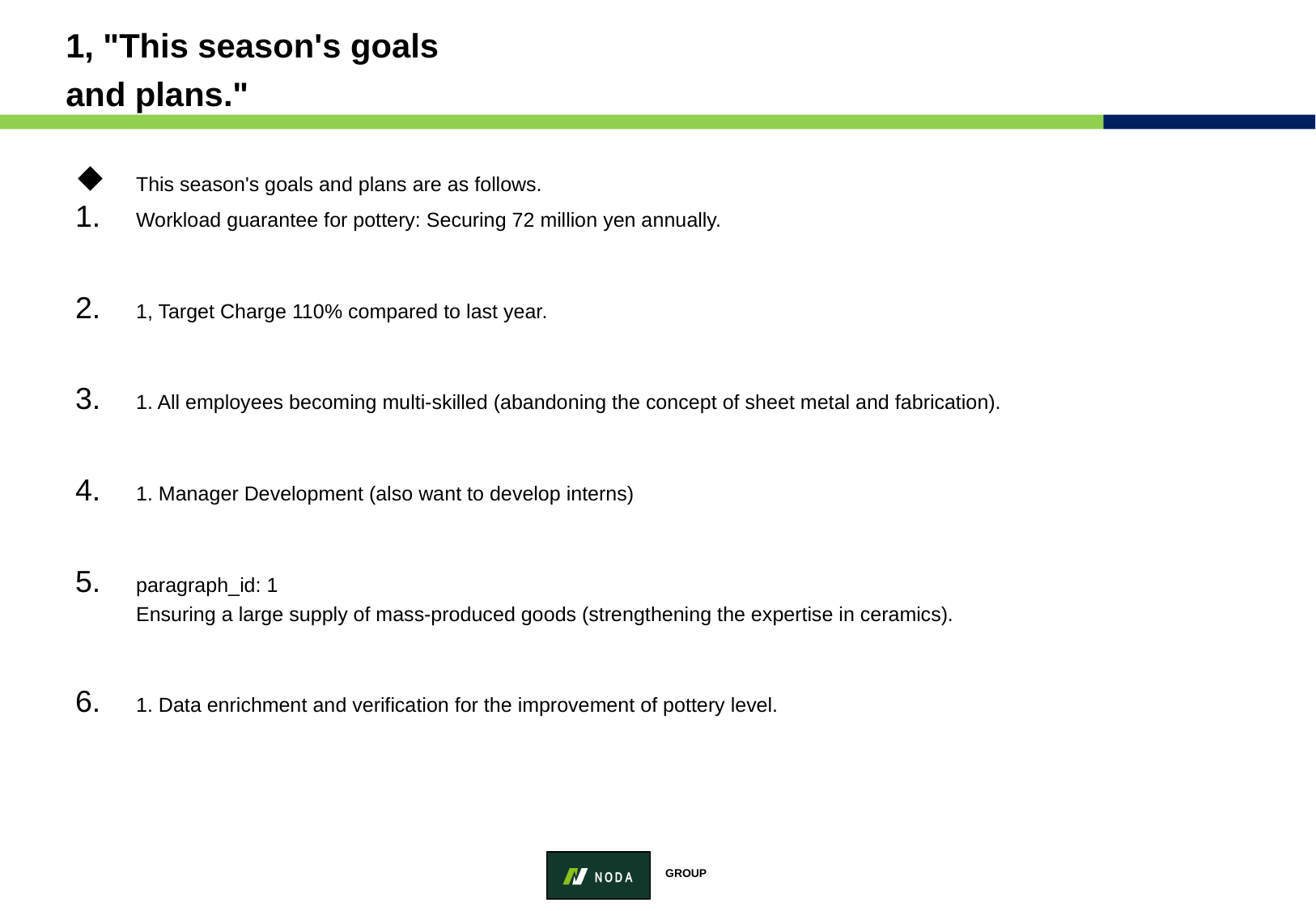

# 1, "This season's goals and plans."

This season's goals and plans are as follows.
Workload guarantee for pottery: Securing 72 million yen annually.

1, Target Charge 110% compared to last year.

1. All employees becoming multi-skilled (abandoning the concept of sheet metal and fabrication).

1. Manager Development (also want to develop interns)

paragraph_id: 1
Ensuring a large supply of mass-produced goods (strengthening the expertise in ceramics).

1. Data enrichment and verification for the improvement of pottery level.